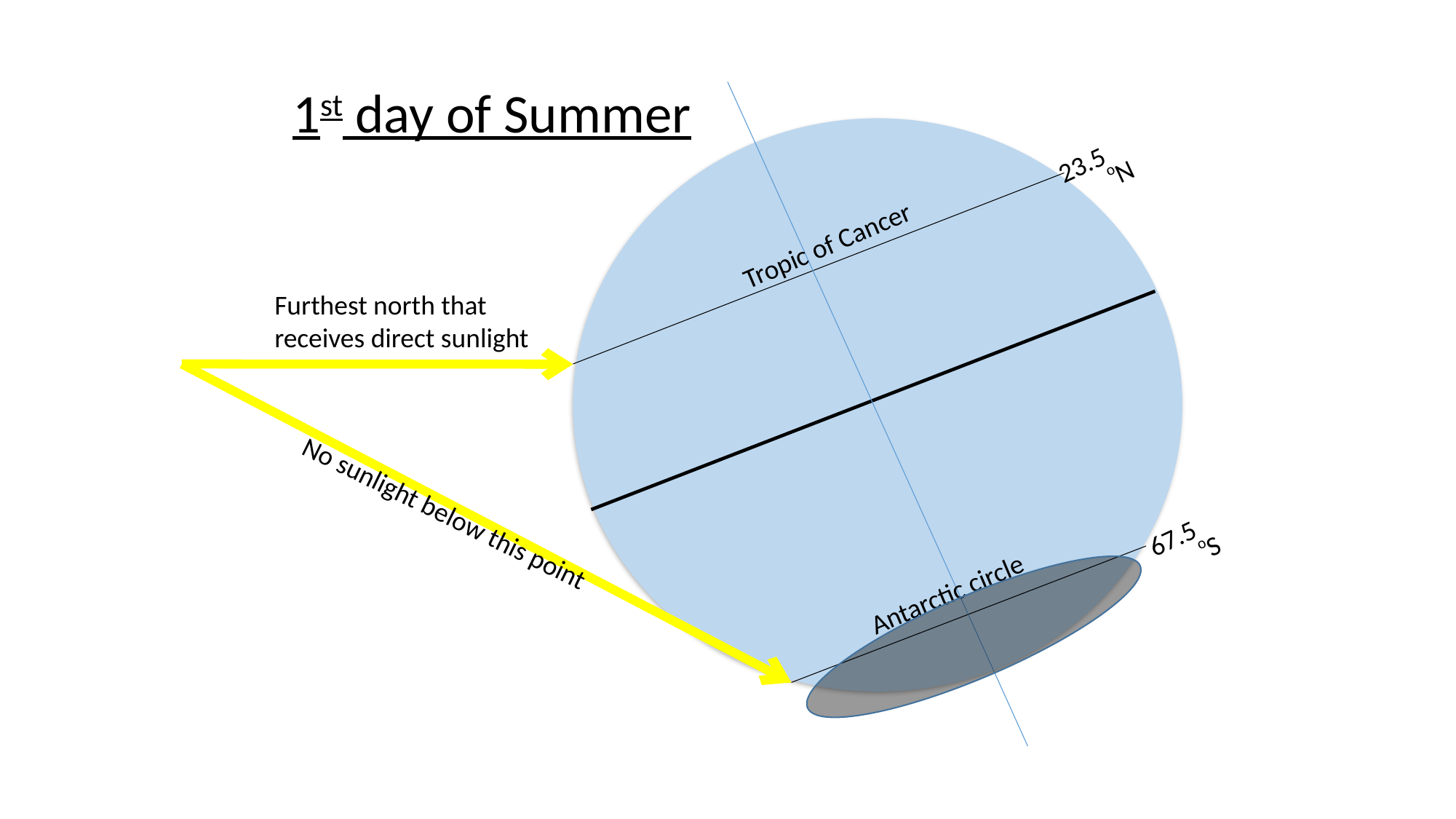

1st day of Summer

23.5oN
Tropic of Cancer
Furthest north that receives direct sunlight
No sunlight below this point
67.5oS
Antarctic circle